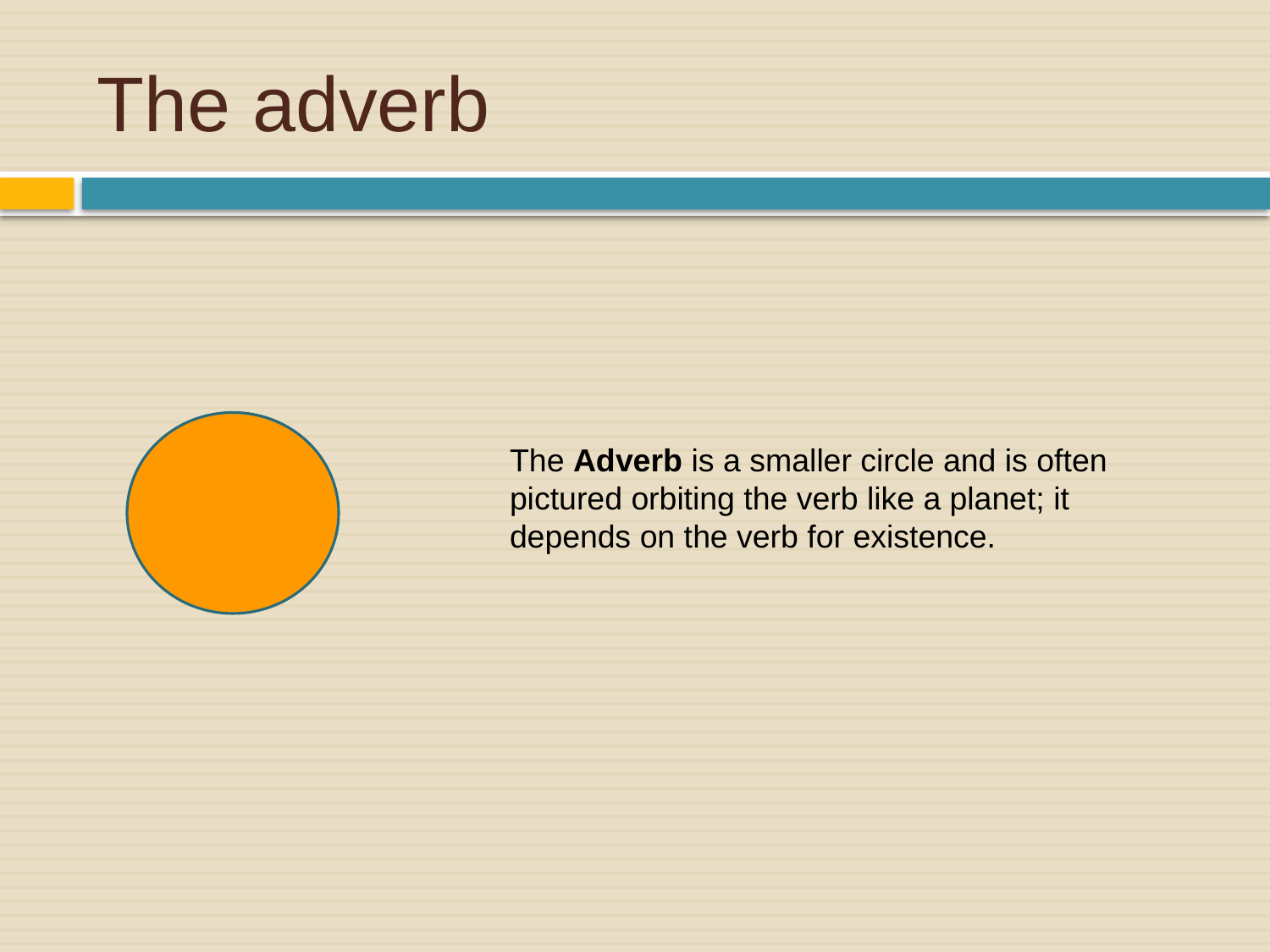

# The adverb

The Adverb is a smaller circle and is often pictured orbiting the verb like a planet; it depends on the verb for existence.